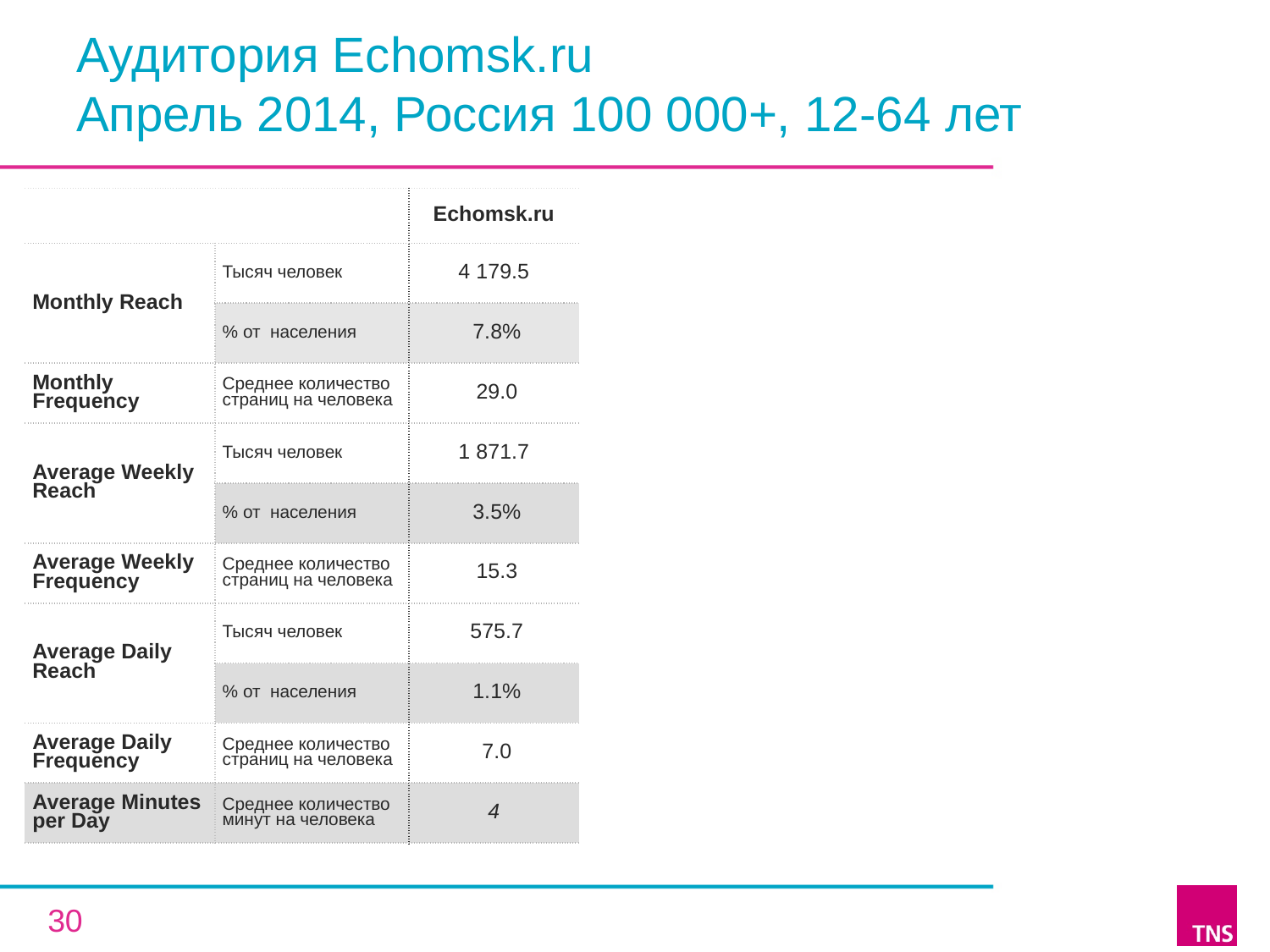

# Аудитория Echomsk.ru Апрель 2014, Россия 100 000+, 12-64 лет
|  |  | Echomsk.ru |
| --- | --- | --- |
| Monthly Reach | Тысяч человек | 4 179.5 |
|  | % от населения | 7.8% |
| Monthly Frequency | Среднее количество страниц на человека | 29.0 |
| Average Weekly Reach | Тысяч человек | 1 871.7 |
|  | % от населения | 3.5% |
| Average Weekly Frequency | Среднее количество страниц на человека | 15.3 |
| Average Daily Reach | Тысяч человек | 575.7 |
|  | % от населения | 1.1% |
| Average Daily Frequency | Среднее количество страниц на человека | 7.0 |
| Average Minutes per Day | Среднее количество минут на человека | 4 |

30